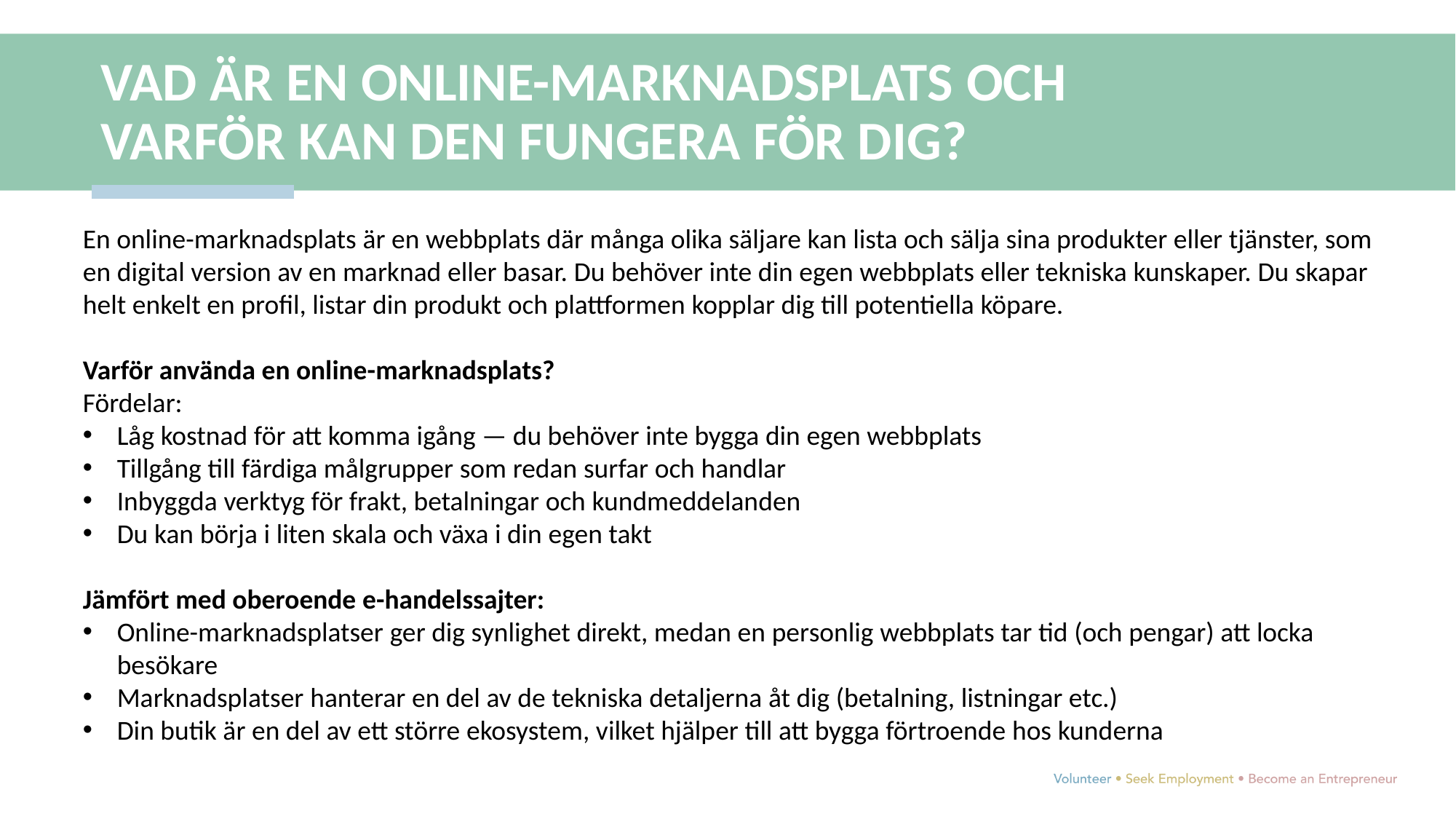

VAD ÄR EN ONLINE-MARKNADSPLATS OCH VARFÖR KAN DEN FUNGERA FÖR DIG?
En online-marknadsplats är en webbplats där många olika säljare kan lista och sälja sina produkter eller tjänster, som en digital version av en marknad eller basar. Du behöver inte din egen webbplats eller tekniska kunskaper. Du skapar helt enkelt en profil, listar din produkt och plattformen kopplar dig till potentiella köpare.

Varför använda en online-marknadsplats?
Fördelar:
Låg kostnad för att komma igång — du behöver inte bygga din egen webbplats
Tillgång till färdiga målgrupper som redan surfar och handlar
Inbyggda verktyg för frakt, betalningar och kundmeddelanden
Du kan börja i liten skala och växa i din egen takt

Jämfört med oberoende e-handelssajter:
Online-marknadsplatser ger dig synlighet direkt, medan en personlig webbplats tar tid (och pengar) att locka besökare
Marknadsplatser hanterar en del av de tekniska detaljerna åt dig (betalning, listningar etc.)
Din butik är en del av ett större ekosystem, vilket hjälper till att bygga förtroende hos kunderna